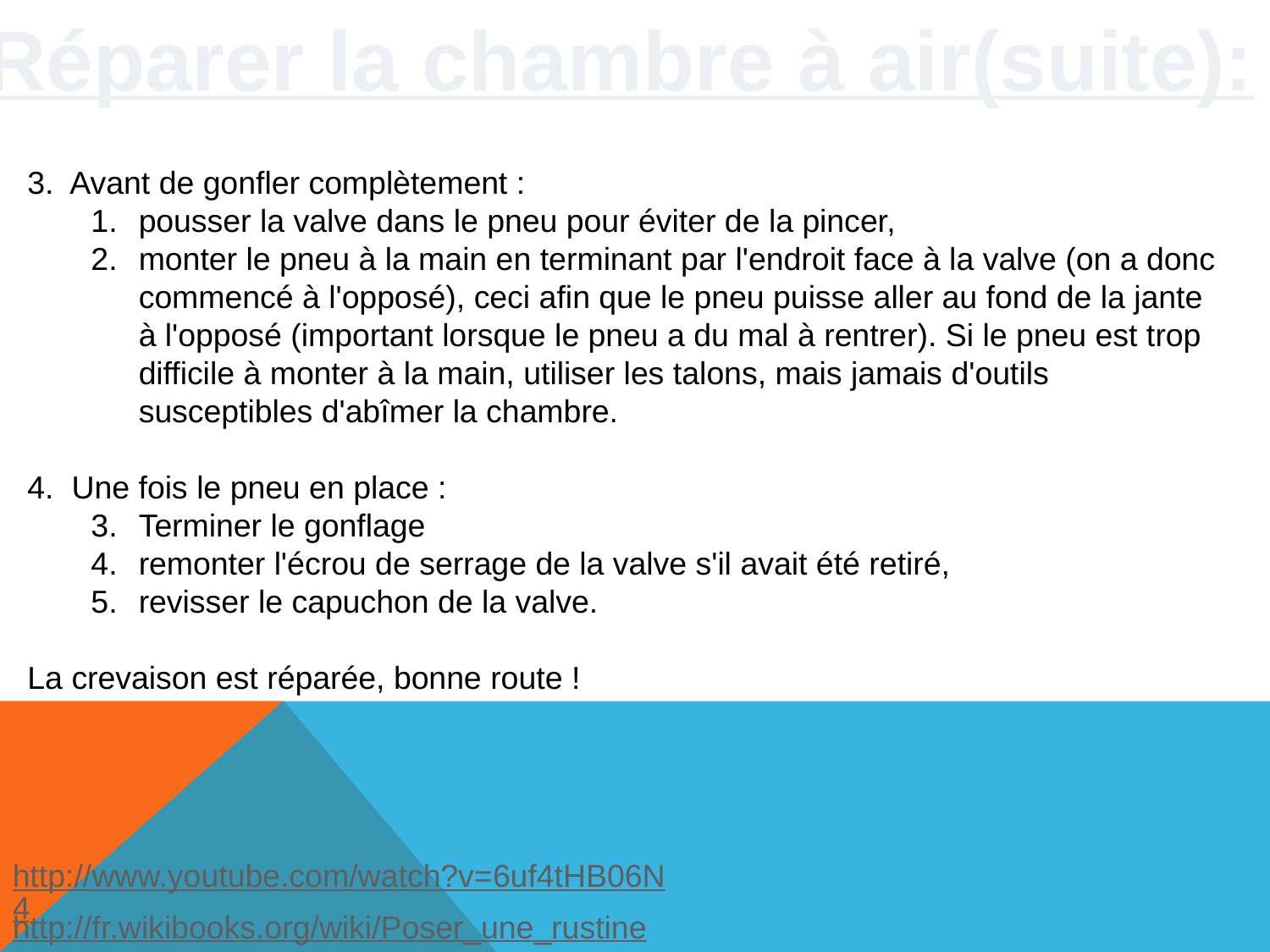

Réparer la chambre à air(suite):
3.  Avant de gonfler complètement :
pousser la valve dans le pneu pour éviter de la pincer,
monter le pneu à la main en terminant par l'endroit face à la valve (on a donc commencé à l'opposé), ceci afin que le pneu puisse aller au fond de la jante à l'opposé (important lorsque le pneu a du mal à rentrer). Si le pneu est trop difficile à monter à la main, utiliser les talons, mais jamais d'outils susceptibles d'abîmer la chambre.

4.  Une fois le pneu en place :
Terminer le gonflage
remonter l'écrou de serrage de la valve s'il avait été retiré,
revisser le capuchon de la valve.

La crevaison est réparée, bonne route !
http://www.youtube.com/watch?v=6uf4tHB06N4
http://fr.wikibooks.org/wiki/Poser_une_rustine